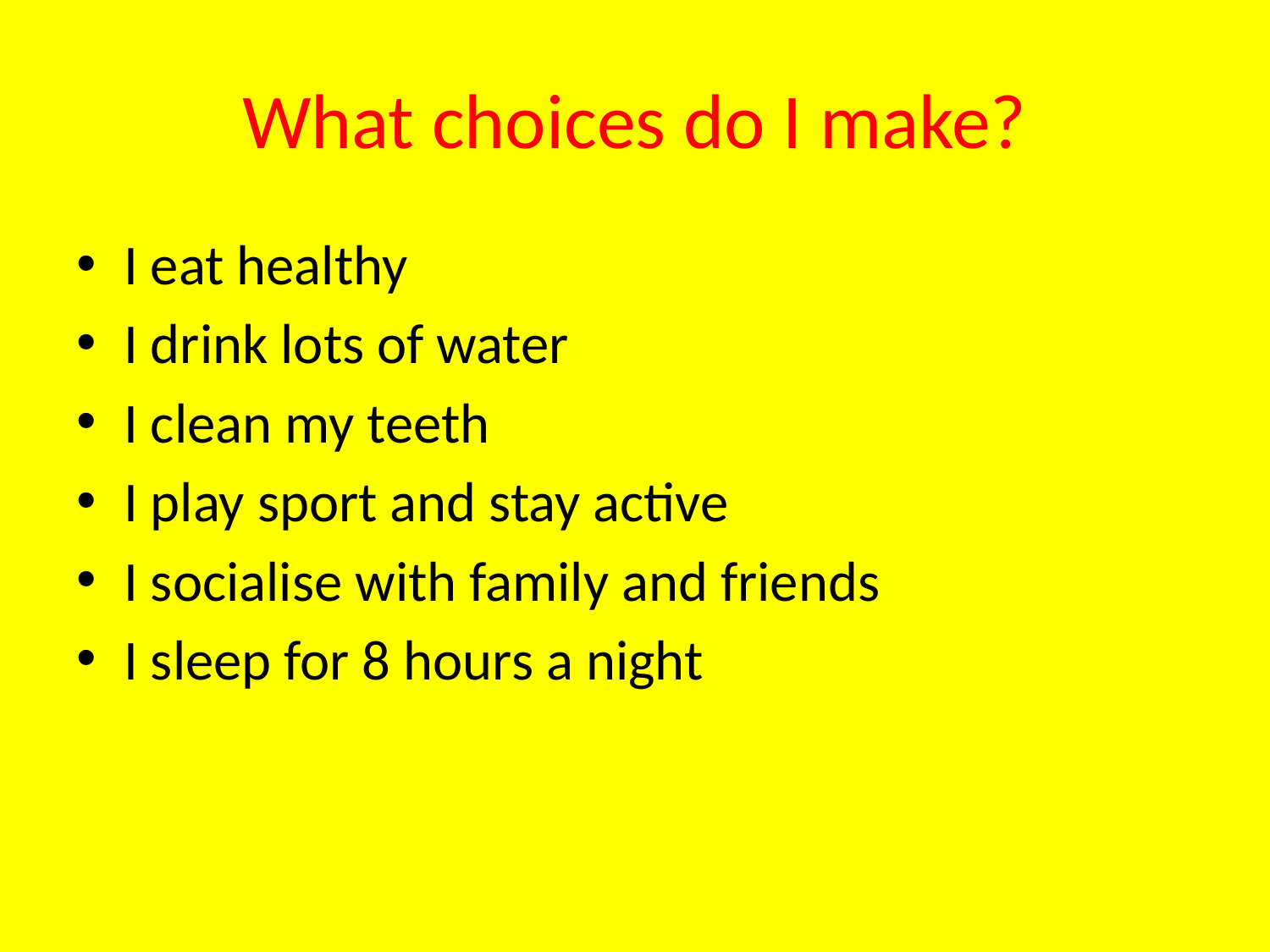

# What choices do I make?
I eat healthy
I drink lots of water
I clean my teeth
I play sport and stay active
I socialise with family and friends
I sleep for 8 hours a night